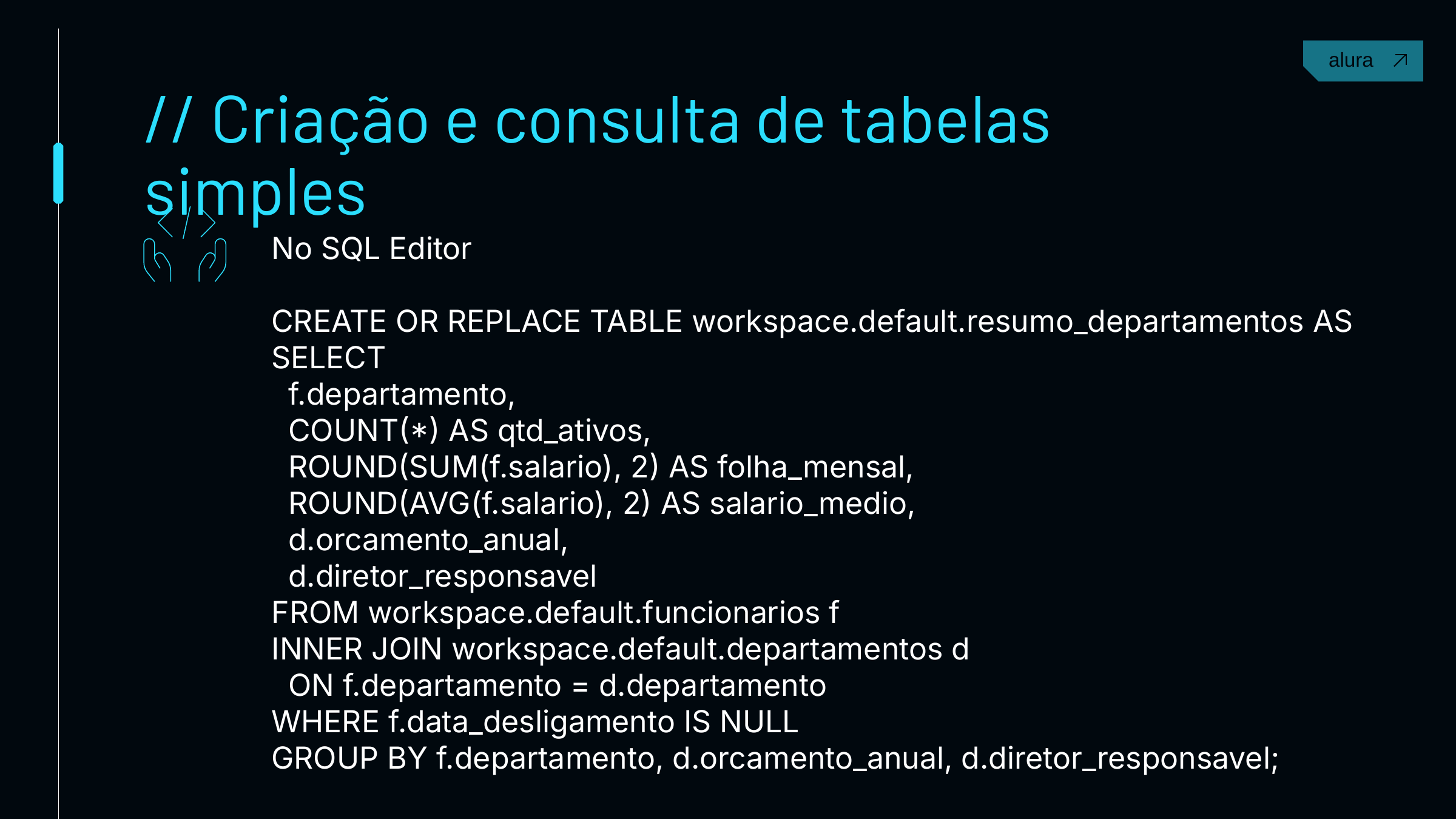

Contact
// Criação e consulta de tabelas simples

No SQL Editor

CREATE OR REPLACE TABLE workspace.default.resumo_departamentos AS
SELECT
  f.departamento,
  COUNT(*) AS qtd_ativos,
  ROUND(SUM(f.salario), 2) AS folha_mensal,
  ROUND(AVG(f.salario), 2) AS salario_medio,
  d.orcamento_anual,
  d.diretor_responsavel
FROM workspace.default.funcionarios f
INNER JOIN workspace.default.departamentos d
  ON f.departamento = d.departamento
WHERE f.data_desligamento IS NULL
GROUP BY f.departamento, d.orcamento_anual, d.diretor_responsavel;